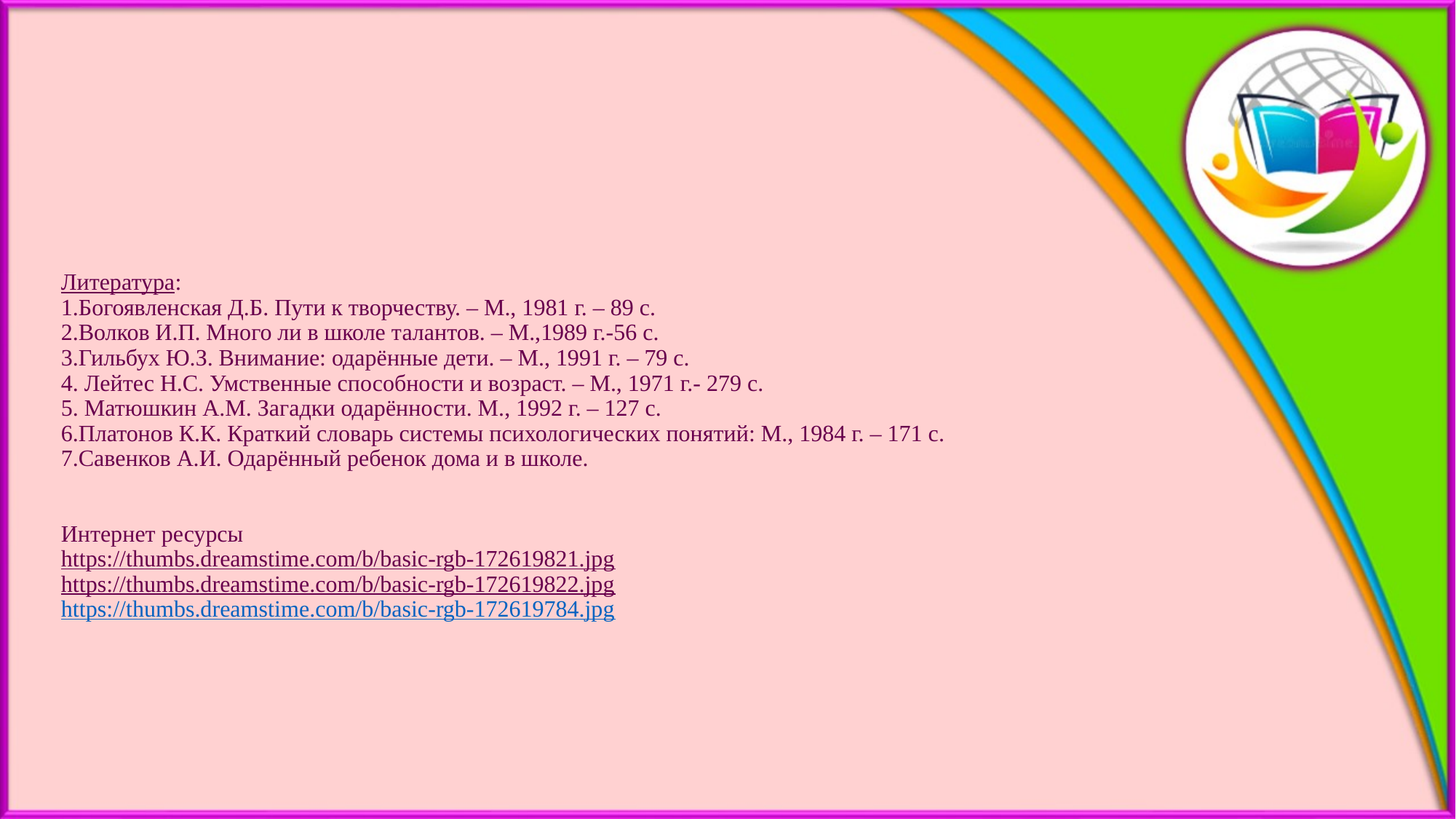

# Литература: 1.Богоявленская Д.Б. Пути к творчеству. – М., 1981 г. – 89 с. 2.Волков И.П. Много ли в школе талантов. – М.,1989 г.-56 с. 3.Гильбух Ю.З. Внимание: одарённые дети. – М., 1991 г. – 79 с. 4. Лейтес Н.С. Умственные способности и возраст. – М., 1971 г.- 279 с. 5. Матюшкин А.М. Загадки одарённости. М., 1992 г. – 127 с. 6.Платонов К.К. Краткий словарь системы психологических понятий: М., 1984 г. – 171 с. 7.Савенков А.И. Одарённый ребенок дома и в школе. Интернет ресурсы https://thumbs.dreamstime.com/b/basic-rgb-172619821.jpg https://thumbs.dreamstime.com/b/basic-rgb-172619822.jpg https://thumbs.dreamstime.com/b/basic-rgb-172619784.jpg